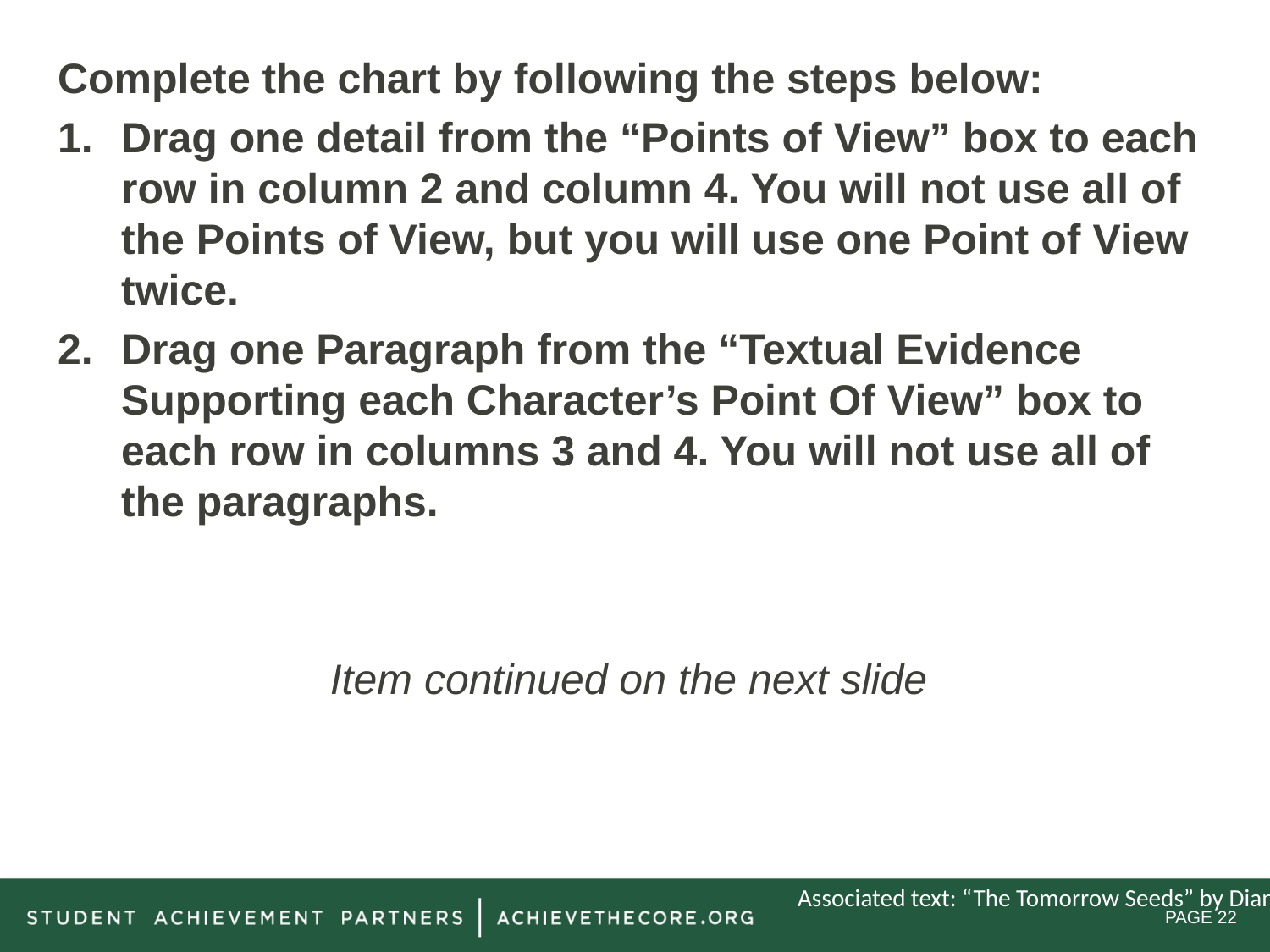

Complete the chart by following the steps below:
Drag one detail from the “Points of View” box to each row in column 2 and column 4. You will not use all of the Points of View, but you will use one Point of View twice.
Drag one Paragraph from the “Textual Evidence Supporting each Character’s Point Of View” box to each row in columns 3 and 4. You will not use all of the paragraphs.

Item continued on the next slide
Associated text: “The Tomorrow Seeds” by Diane L. Burns